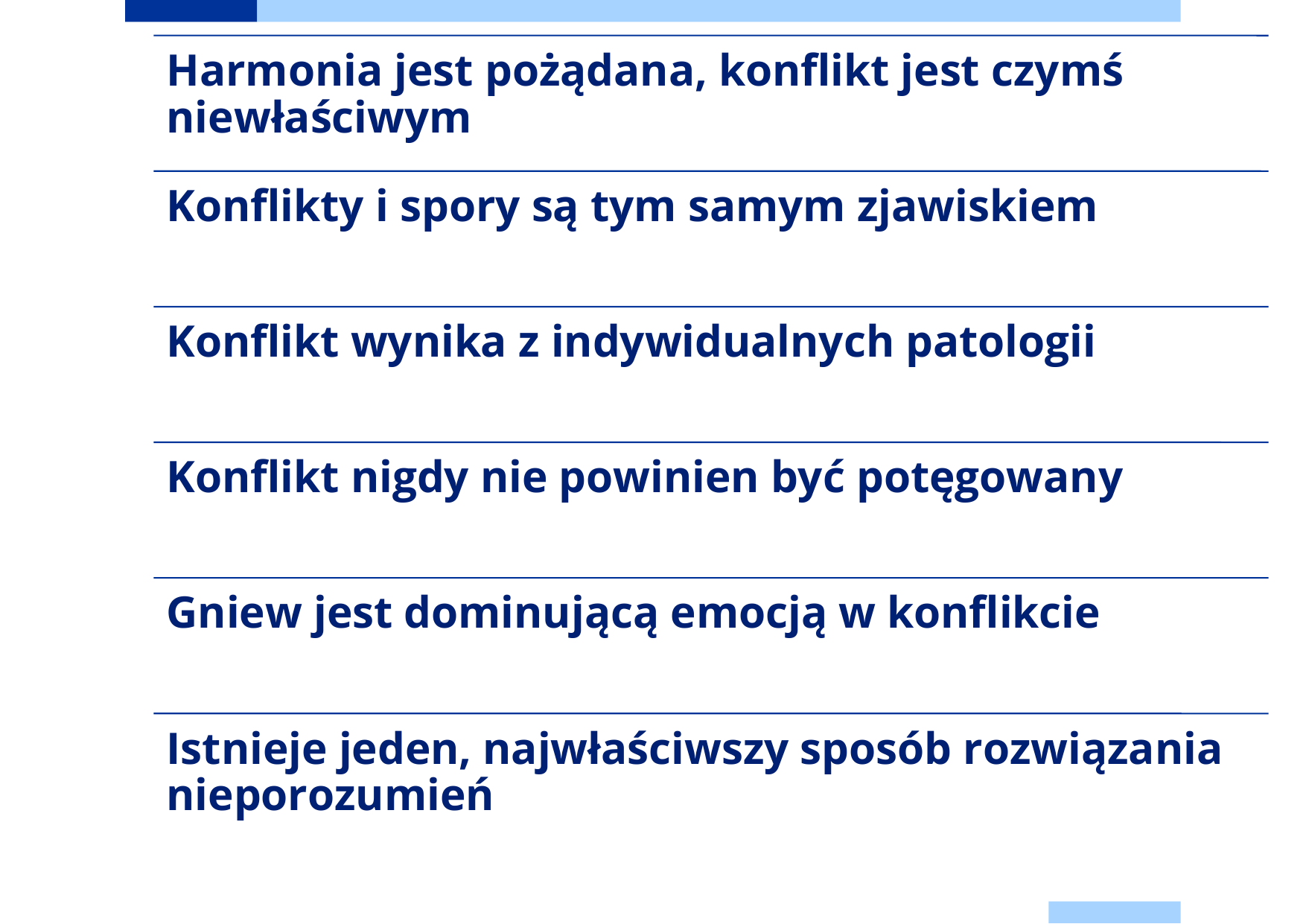

Harmonia jest pożądana, konflikt jest czymś niewłaściwym
Konflikty i spory są tym samym zjawiskiem
Konflikt wynika z indywidualnych patologii
Konflikt nigdy nie powinien być potęgowany
Gniew jest dominującą emocją w konflikcie
Istnieje jeden, najwłaściwszy sposób rozwiązania nieporozumień